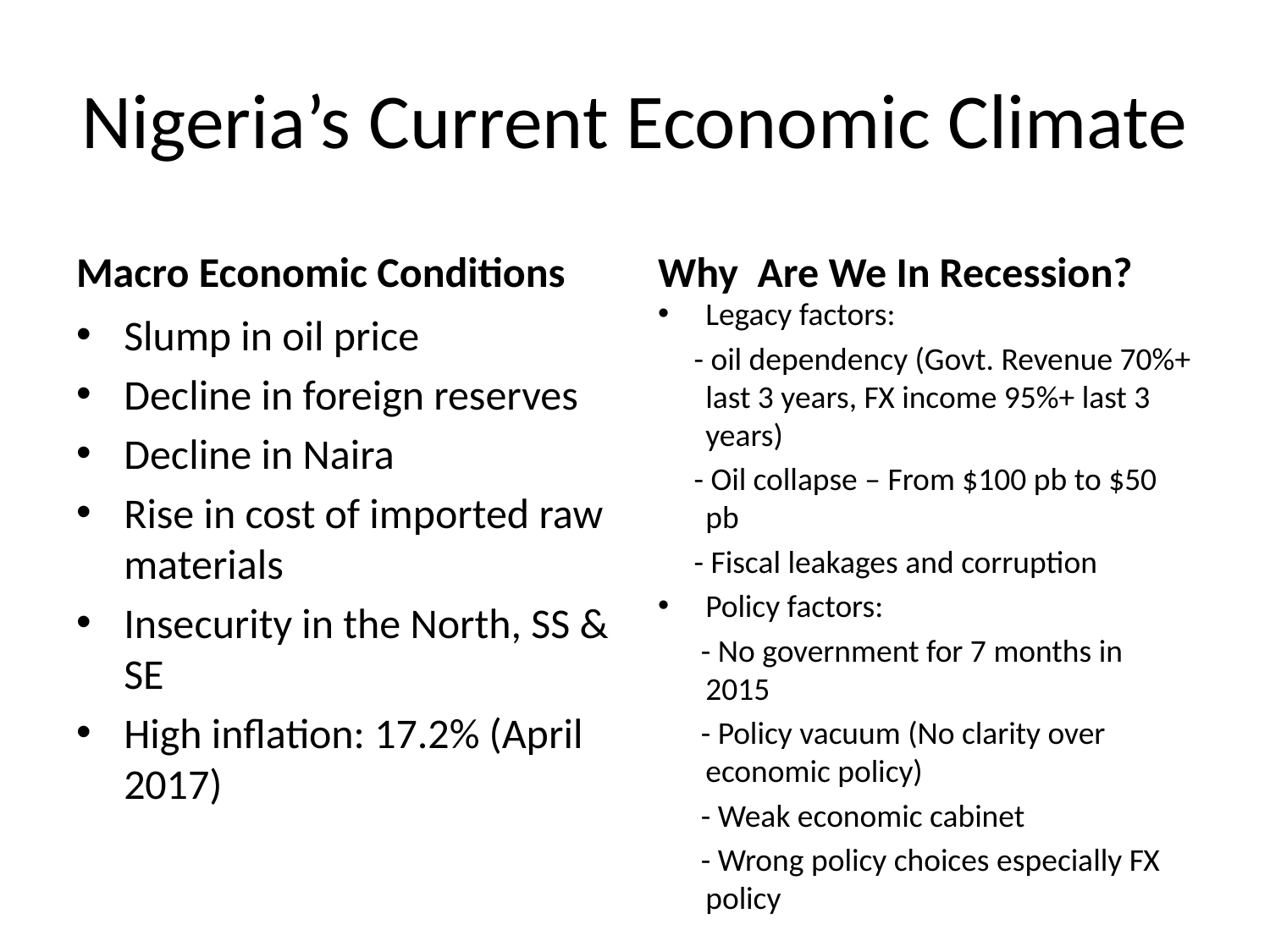

# Nigeria’s Current Economic Climate
Macro Economic Conditions
Why  Are We In Recession?
Legacy factors:
     - oil dependency (Govt. Revenue 70%+ last 3 years, FX income 95%+ last 3 years)
     - Oil collapse – From $100 pb to $50 pb
     - Fiscal leakages and corruption
Policy factors:
      - No government for 7 months in 2015
      - Policy vacuum (No clarity over economic policy)
      - Weak economic cabinet
      - Wrong policy choices especially FX policy
Slump in oil price
Decline in foreign reserves
Decline in Naira
Rise in cost of imported raw materials
Insecurity in the North, SS & SE
High inflation: 17.2% (April 2017)